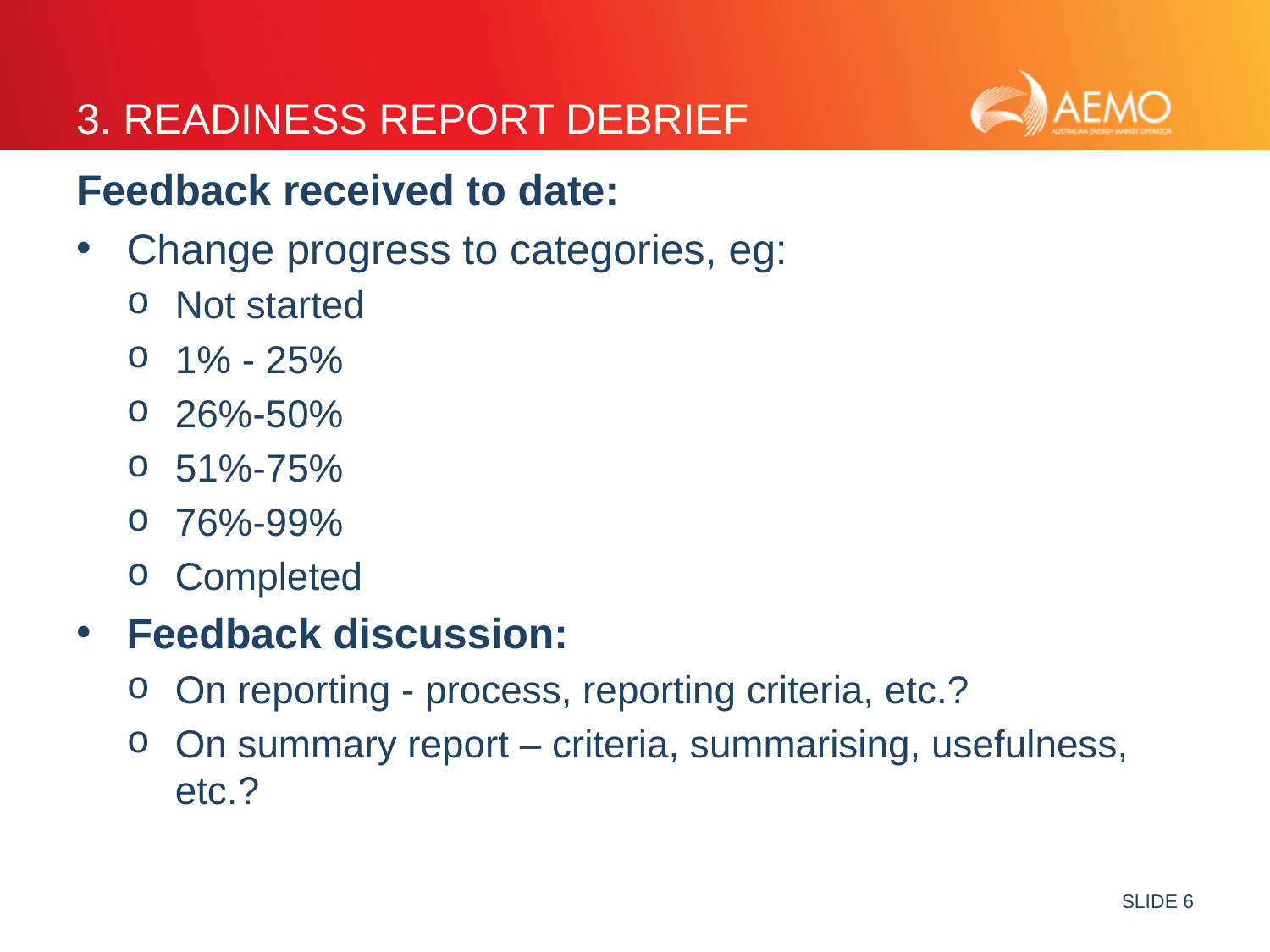

# 3. Readiness report debrief
Feedback received to date:
Change progress to categories, eg:
Not started
1% - 25%
26%-50%
51%-75%
76%-99%
Completed
Feedback discussion:
On reporting - process, reporting criteria, etc.?
On summary report – criteria, summarising, usefulness, etc.?